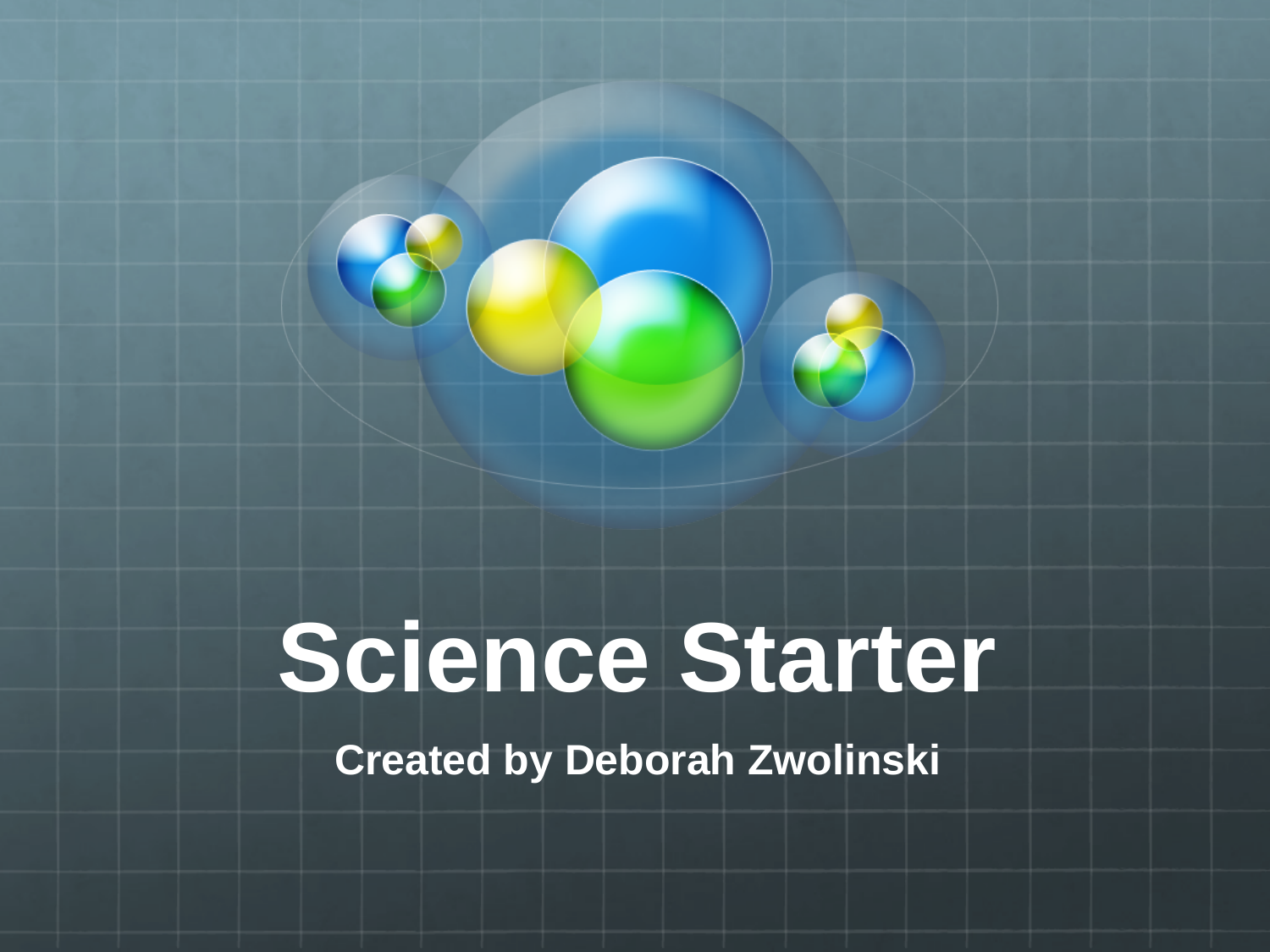

# Science Starter
Created by Deborah Zwolinski